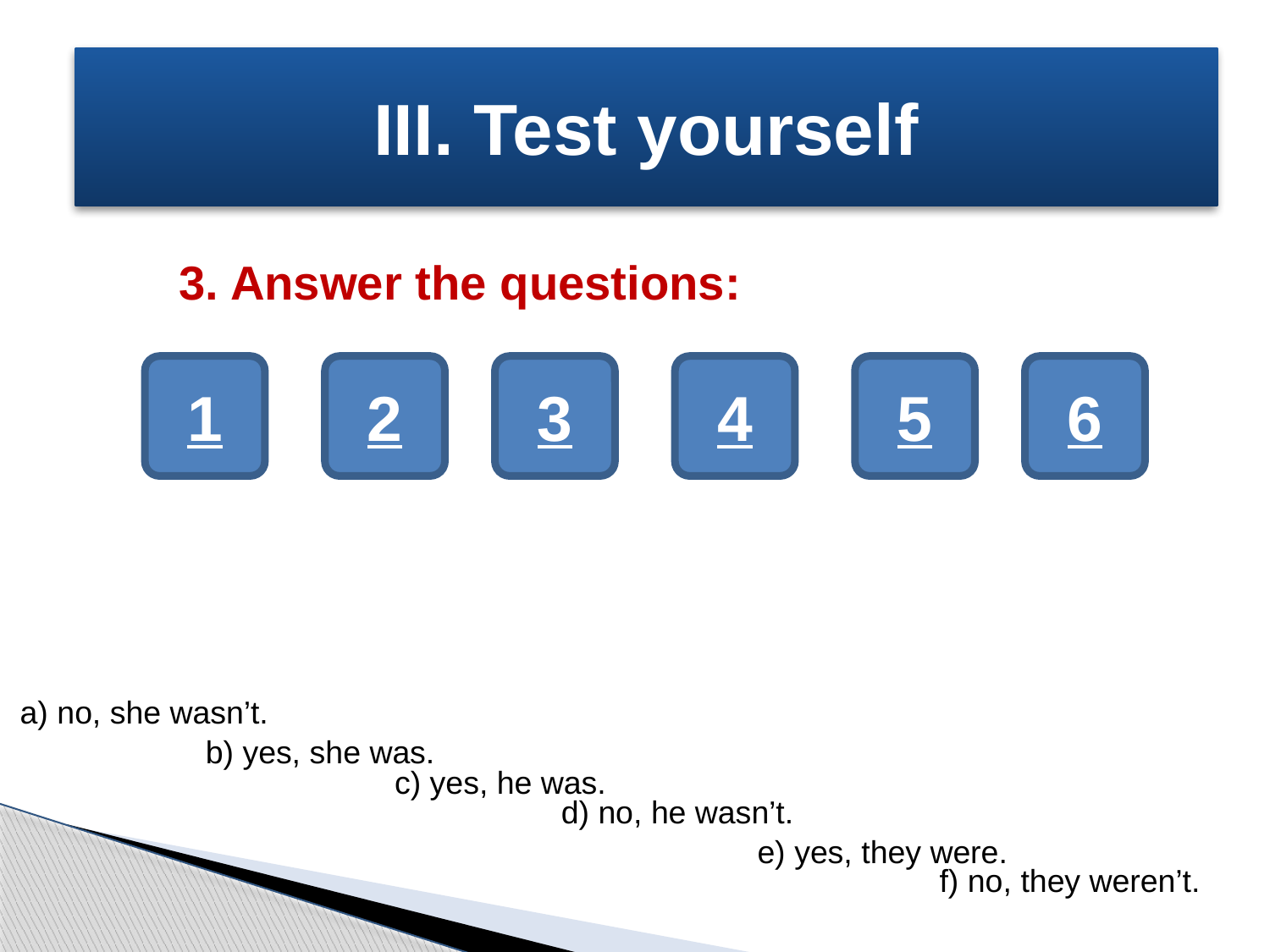

# III. Test yourself
3. Answer the questions:
1
2
3
4
5
6
a) no, she wasn’t.
b) yes, she was.
c) yes, he was.
d) no, he wasn’t.
e) yes, they were.
f) no, they weren’t.